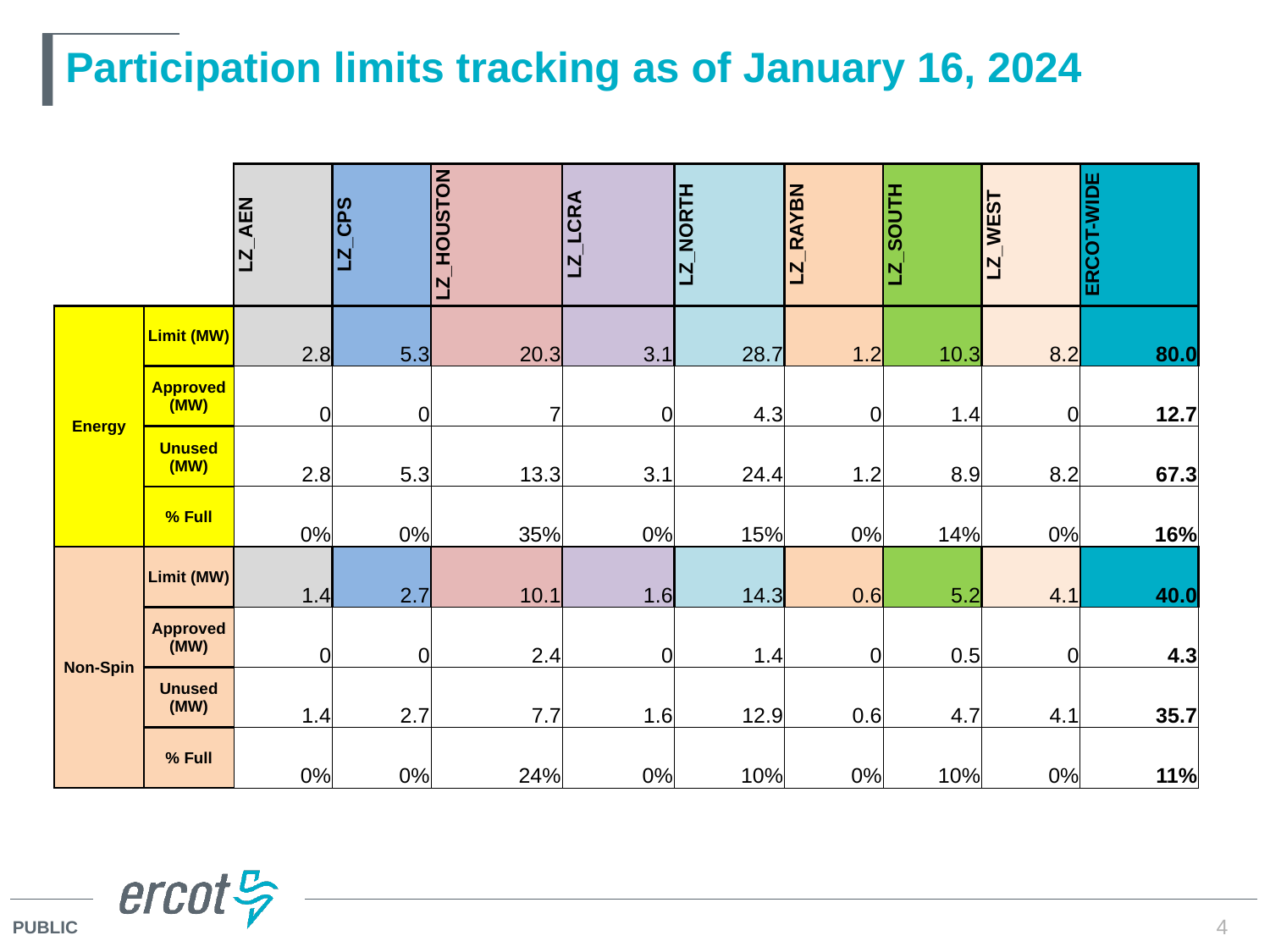

# Participation limits tracking as of January 16, 2024
|  |  | LZ\_AEN | LZ\_CPS | LZ\_HOUSTON | LZ\_LCRA | LZ\_NORTH | LZ\_RAYBN | LZ\_SOUTH | LZ\_WEST | ERCOT-WIDE |
| --- | --- | --- | --- | --- | --- | --- | --- | --- | --- | --- |
| Energy | Limit (MW) | 2.8 | 5.3 | 20.3 | 3.1 | 28.7 | 1.2 | 10.3 | 8.2 | 80.0 |
|  | Approved (MW) | 0 | 0 | 7 | 0 | 4.3 | 0 | 1.4 | 0 | 12.7 |
|  | Unused (MW) | 2.8 | 5.3 | 13.3 | 3.1 | 24.4 | 1.2 | 8.9 | 8.2 | 67.3 |
|  | % Full | 0% | 0% | 35% | 0% | 15% | 0% | 14% | 0% | 16% |
| Non-Spin | Limit (MW) | 1.4 | 2.7 | 10.1 | 1.6 | 14.3 | 0.6 | 5.2 | 4.1 | 40.0 |
|  | Approved (MW) | 0 | 0 | 2.4 | 0 | 1.4 | 0 | 0.5 | 0 | 4.3 |
|  | Unused (MW) | 1.4 | 2.7 | 7.7 | 1.6 | 12.9 | 0.6 | 4.7 | 4.1 | 35.7 |
|  | % Full | 0% | 0% | 24% | 0% | 10% | 0% | 10% | 0% | 11% |
4